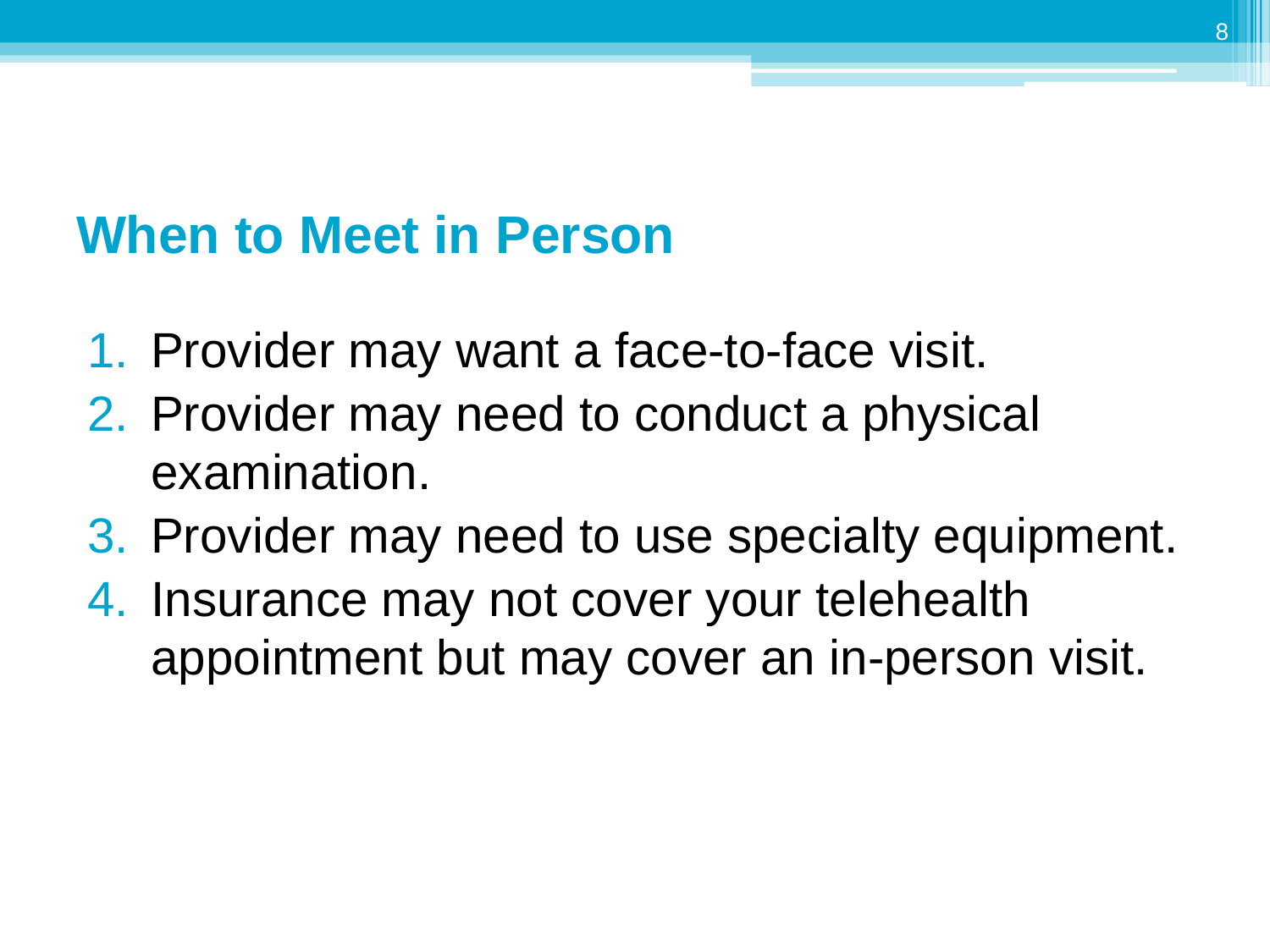

8
# When to Meet in Person
Provider may want a face-to-face visit.
Provider may need to conduct a physical examination.
Provider may need to use specialty equipment.
Insurance may not cover your telehealth appointment but may cover an in-person visit.